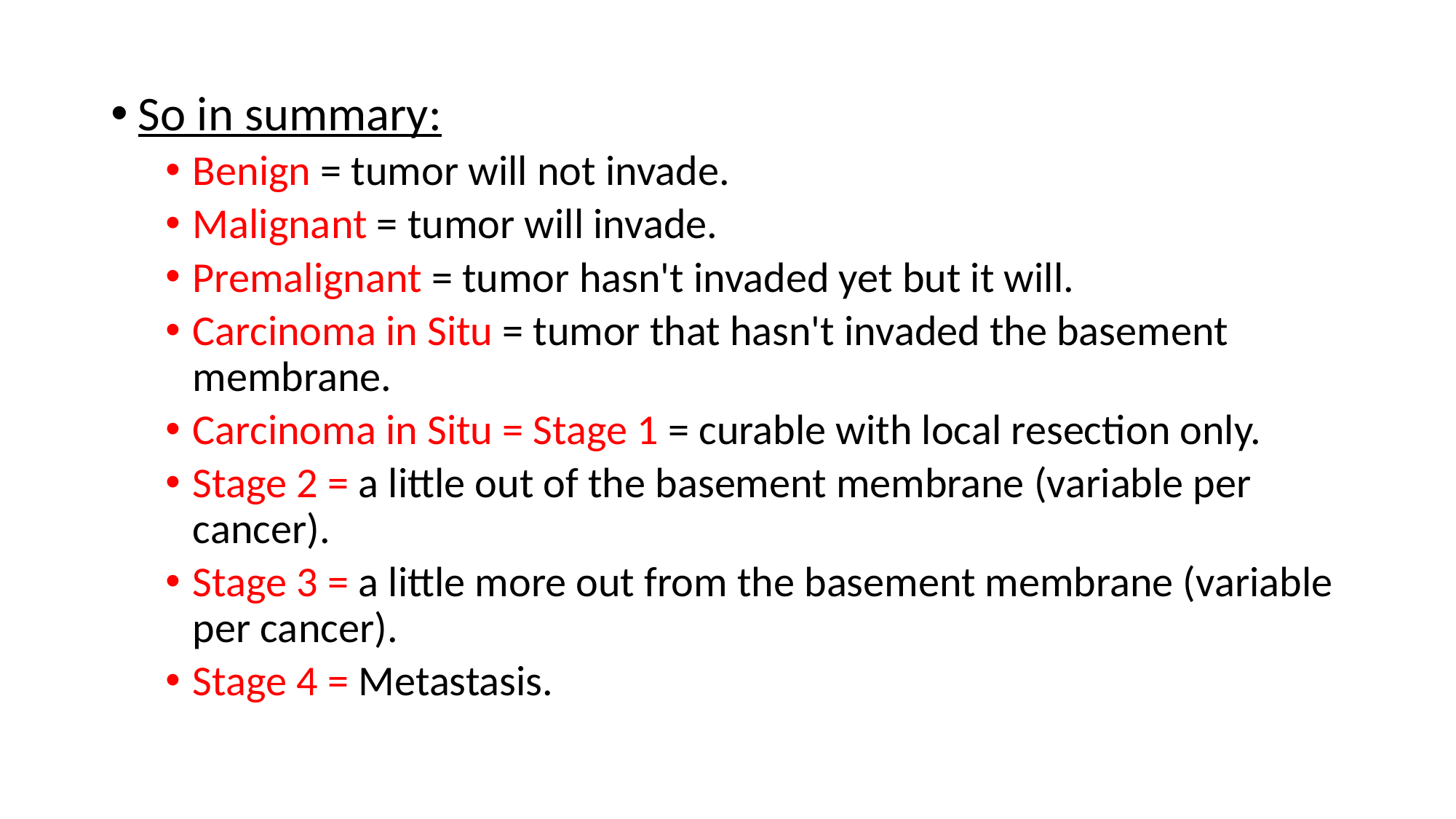

So in summary:
Benign = tumor will not invade.
Malignant = tumor will invade.
Premalignant = tumor hasn't invaded yet but it will.
Carcinoma in Situ = tumor that hasn't invaded the basement membrane.
Carcinoma in Situ = Stage 1 = curable with local resection only.
Stage 2 = a little out of the basement membrane (variable per cancer).
Stage 3 = a little more out from the basement membrane (variable per cancer).
Stage 4 = Metastasis.